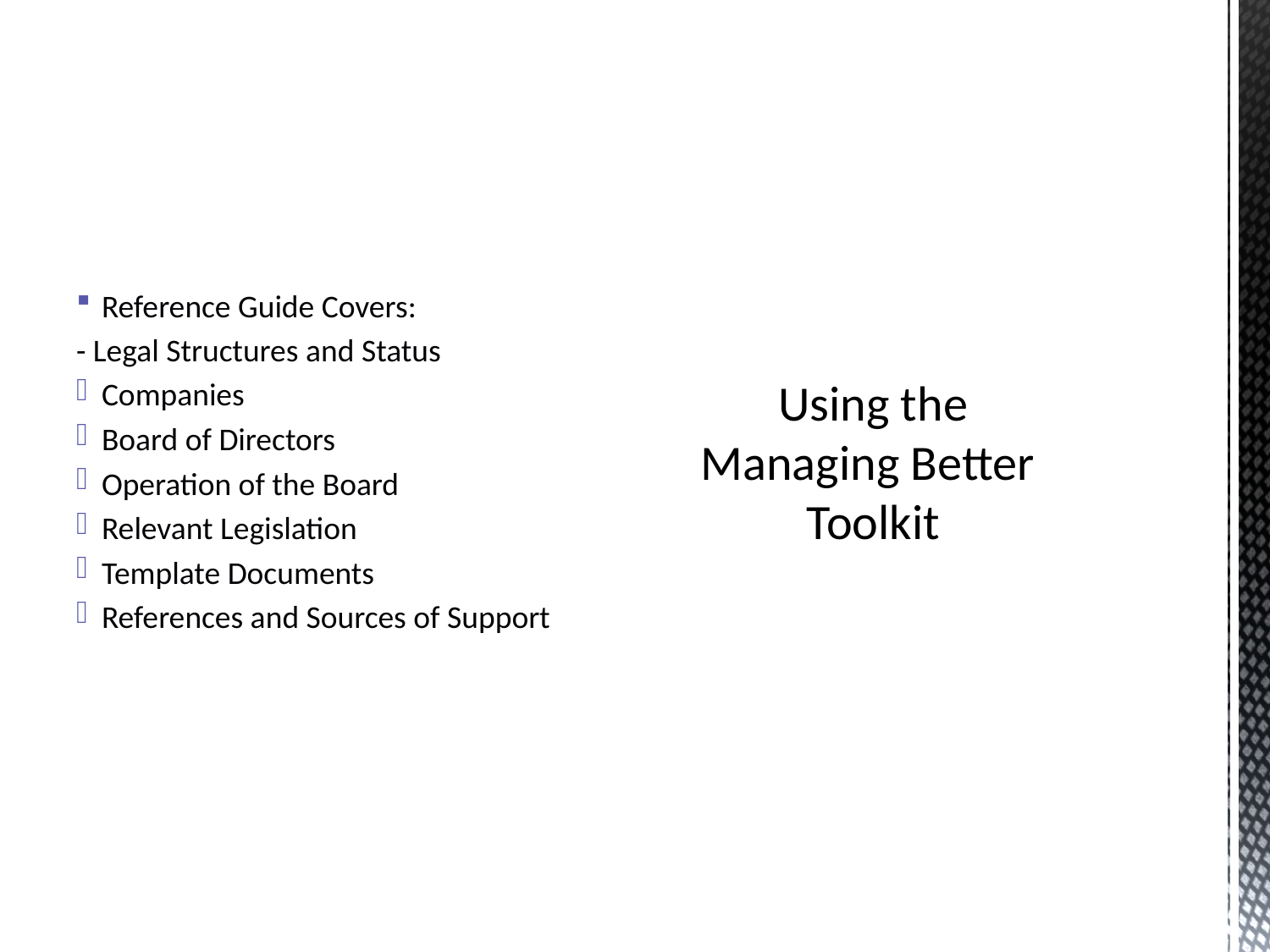

Reference Guide Covers:
- Legal Structures and Status
Companies
Board of Directors
Operation of the Board
Relevant Legislation
Template Documents
References and Sources of Support
# Using the Managing Better Toolkit